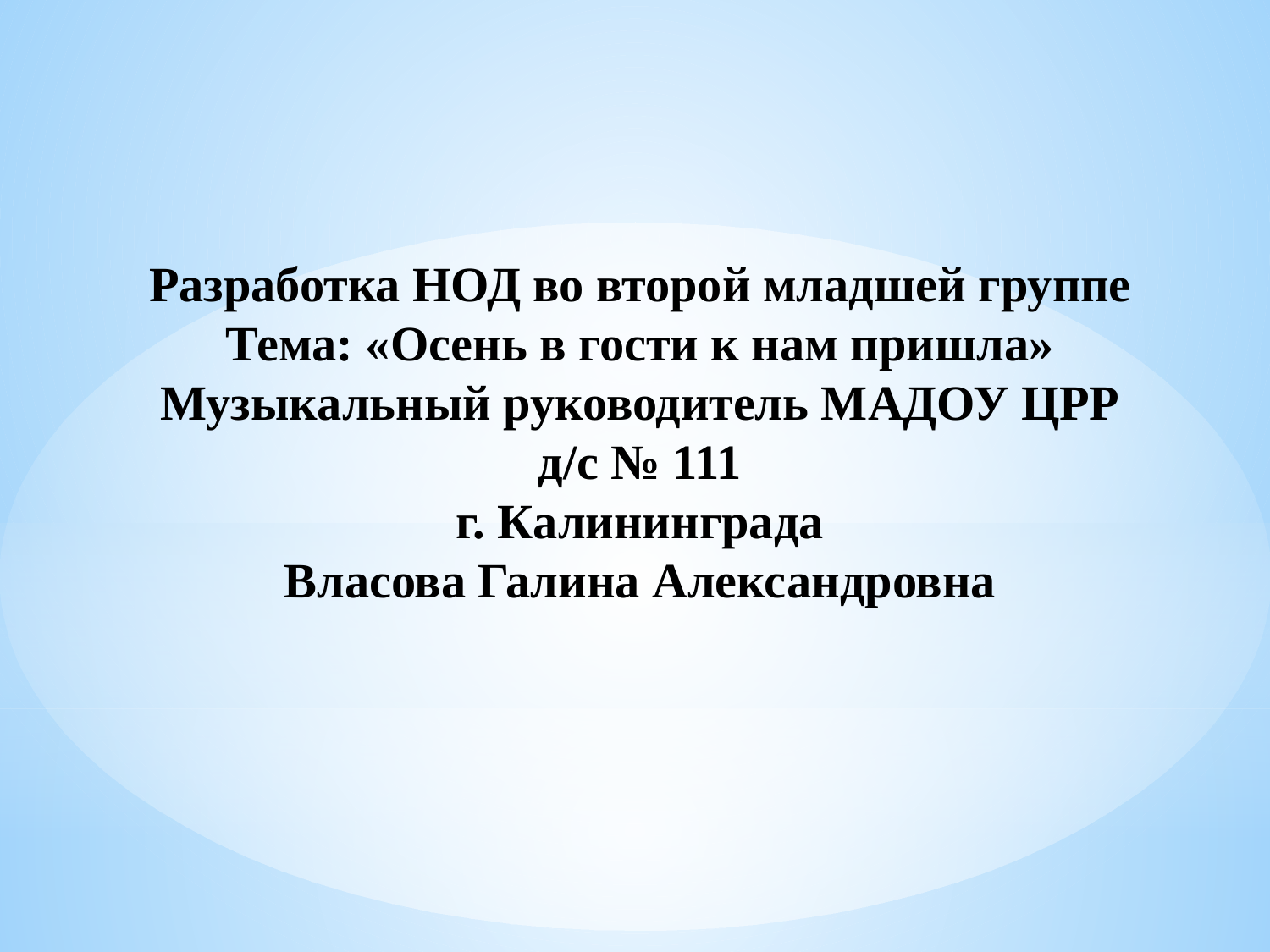

Разработка НОД во второй младшей группе
Тема: «Осень в гости к нам пришла»
Музыкальный руководитель МАДОУ ЦРР д/с № 111
г. Калининграда
Власова Галина Александровна